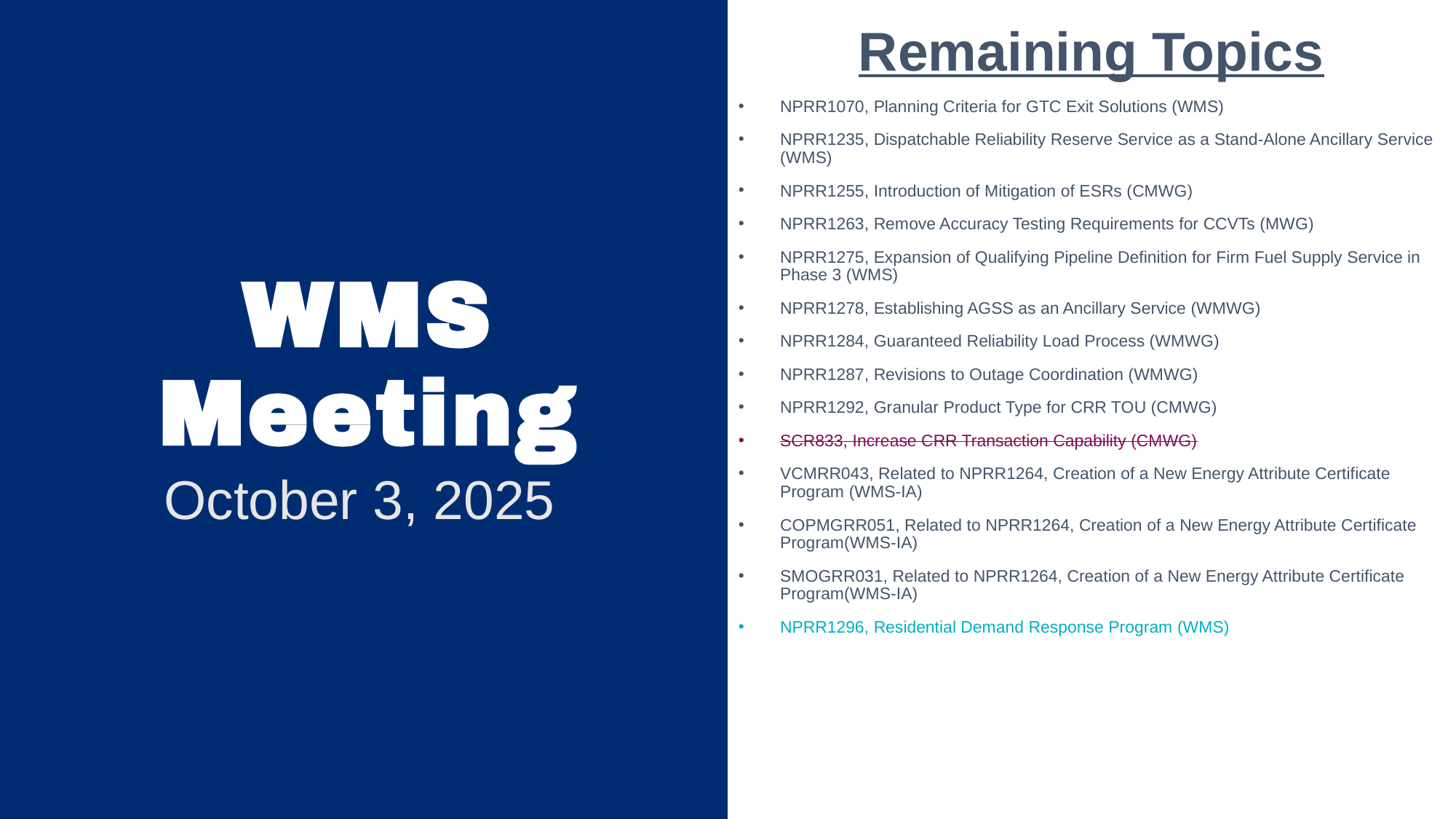

Remaining Topics
NPRR1070, Planning Criteria for GTC Exit Solutions (WMS)
NPRR1235, Dispatchable Reliability Reserve Service as a Stand-Alone Ancillary Service (WMS)
NPRR1255, Introduction of Mitigation of ESRs (CMWG)
NPRR1263, Remove Accuracy Testing Requirements for CCVTs (MWG)
NPRR1275, Expansion of Qualifying Pipeline Definition for Firm Fuel Supply Service in Phase 3 (WMS)
NPRR1278, Establishing AGSS as an Ancillary Service (WMWG)
NPRR1284, Guaranteed Reliability Load Process (WMWG)
NPRR1287, Revisions to Outage Coordination (WMWG)
NPRR1292, Granular Product Type for CRR TOU (CMWG)
SCR833, Increase CRR Transaction Capability (CMWG)
VCMRR043, Related to NPRR1264, Creation of a New Energy Attribute Certificate Program (WMS-IA)
COPMGRR051, Related to NPRR1264, Creation of a New Energy Attribute Certificate Program(WMS-IA)
SMOGRR031, Related to NPRR1264, Creation of a New Energy Attribute Certificate Program(WMS-IA)
NPRR1296, Residential Demand Response Program (WMS)

# WMS Meeting
October 3, 2025